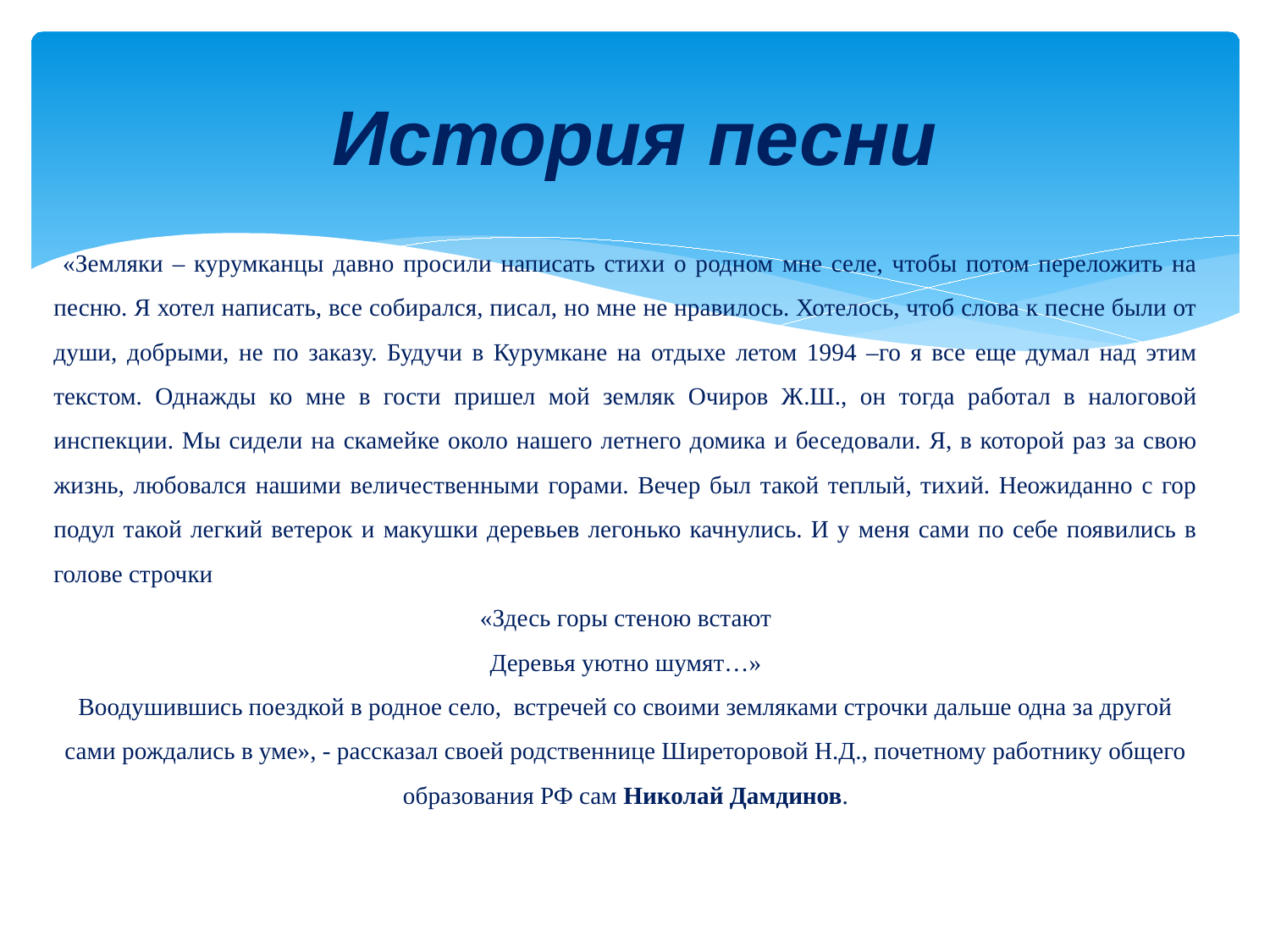

# История песни
 «Земляки – курумканцы давно просили написать стихи о родном мне селе, чтобы потом переложить на песню. Я хотел написать, все собирался, писал, но мне не нравилось. Хотелось, чтоб слова к песне были от души, добрыми, не по заказу. Будучи в Курумкане на отдыхе летом 1994 –го я все еще думал над этим текстом. Однажды ко мне в гости пришел мой земляк Очиров Ж.Ш., он тогда работал в налоговой инспекции. Мы сидели на скамейке около нашего летнего домика и беседовали. Я, в которой раз за свою жизнь, любовался нашими величественными горами. Вечер был такой теплый, тихий. Неожиданно с гор подул такой легкий ветерок и макушки деревьев легонько качнулись. И у меня сами по себе появились в голове строчки
«Здесь горы стеною встают
Деревья уютно шумят…»
Воодушившись поездкой в родное село,  встречей со своими земляками строчки дальше одна за другой сами рождались в уме», - рассказал своей родственнице Ширеторовой Н.Д., почетному работнику общего образования РФ сам Николай Дамдинов.